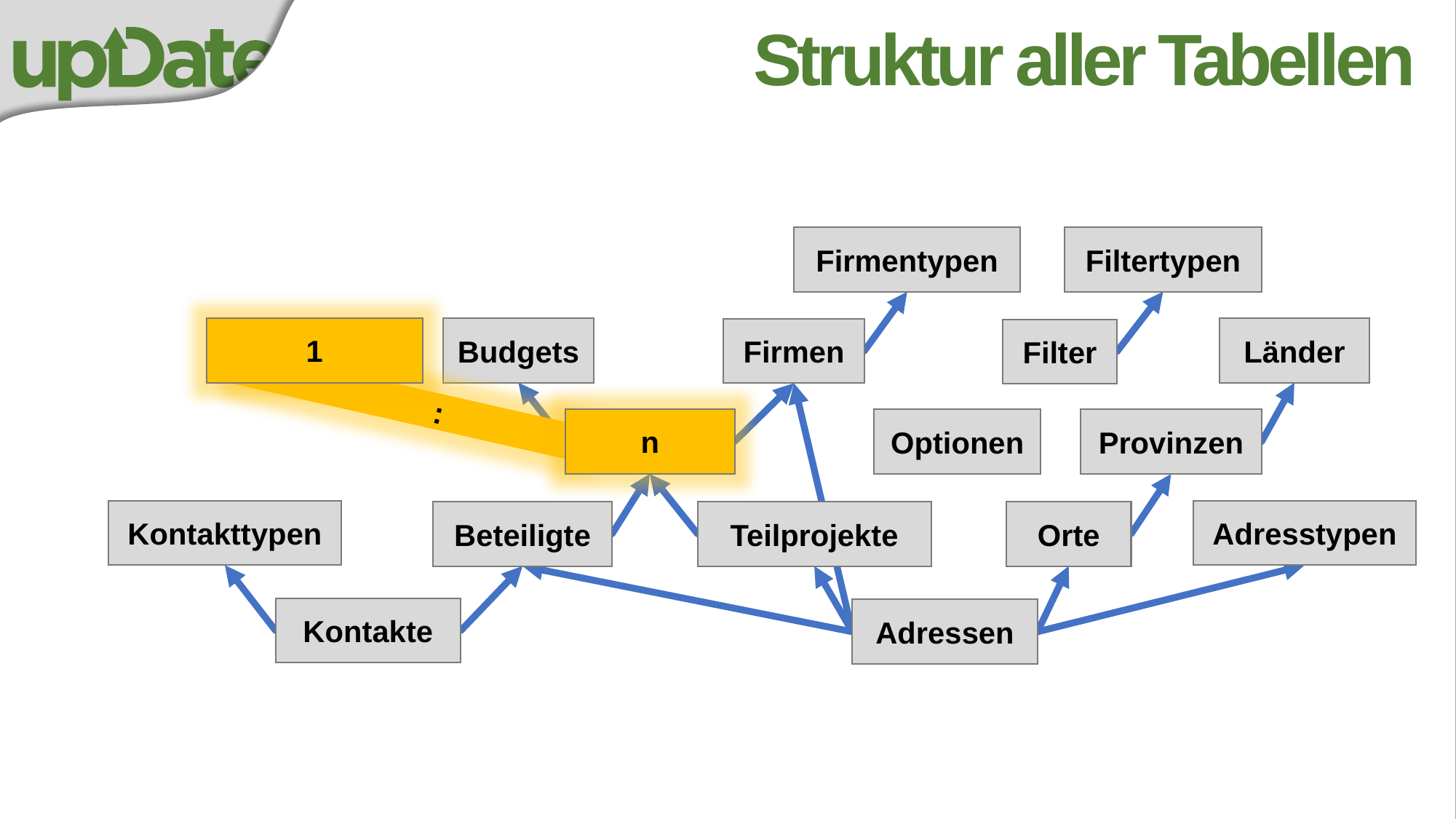

# Struktur aller Tabellen
Firmentypen
Filtertypen
1
Projekttypen
Budgets
Länder
Firmen
Filter
       :
n
Projekte
Optionen
Provinzen
Kontakttypen
Adresstypen
Beteiligte
Teilprojekte
Orte
Kontakte
Adressen